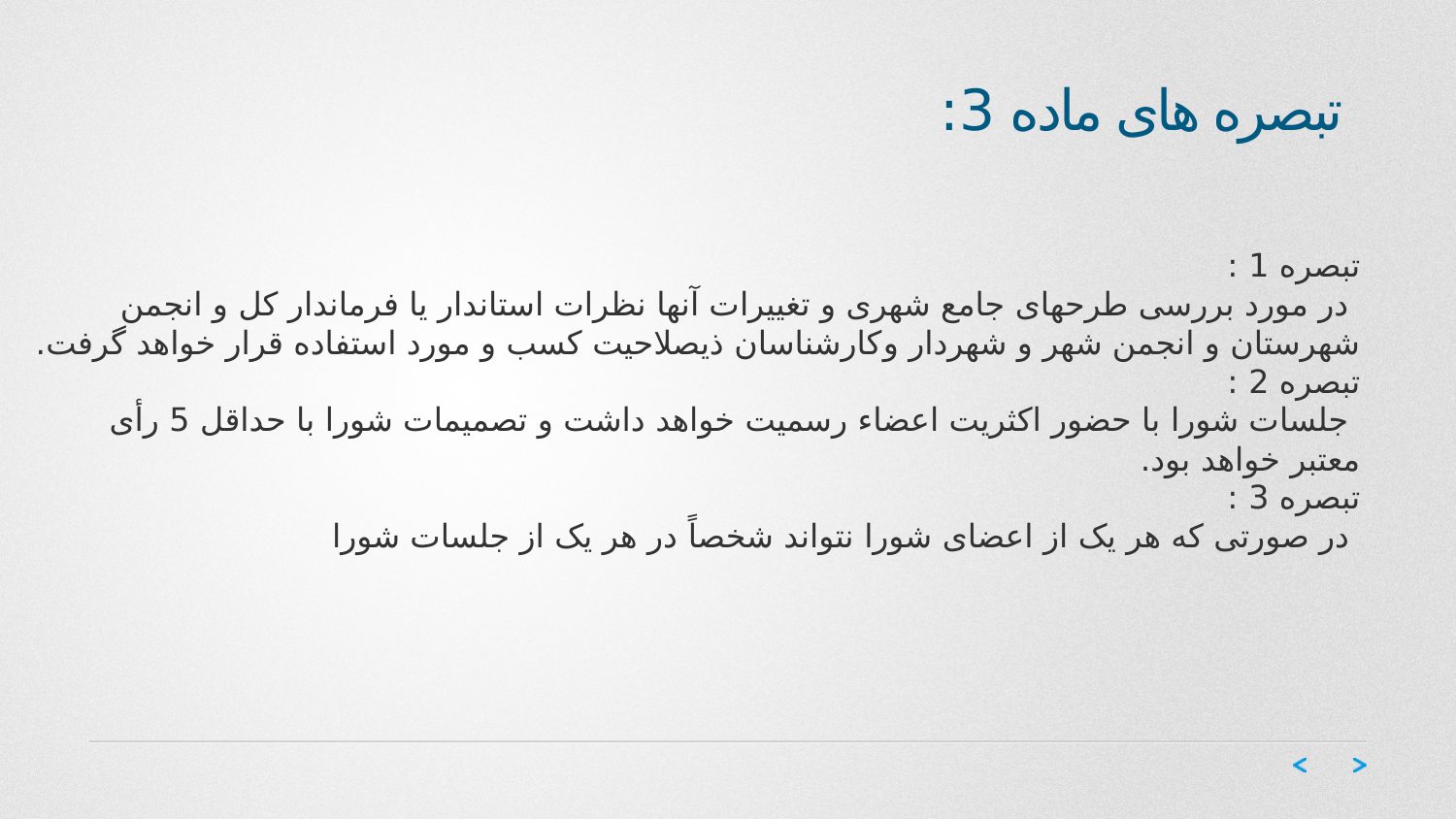

# تبصره های ماده 3:
‌تبصره 1 :
 در مورد بررسی طرحهای جامع شهری و تغییرات آنها نظرات استاندار یا فرماندار کل و انجمن شهرستان و انجمن شهر و شهردار و‌کارشناسان ذیصلاحیت کسب و مورد استفاده قرار خواهد گرفت.
‌تبصره 2 :
 جلسات شورا با حضور اکثریت اعضاء رسمیت خواهد داشت و تصمیمات شورا با حداقل 5 رأی معتبر خواهد بود.
‌تبصره 3 :
 در صورتی که هر یک از اعضای شورا نتواند شخصاً در هر یک از جلسات شورا